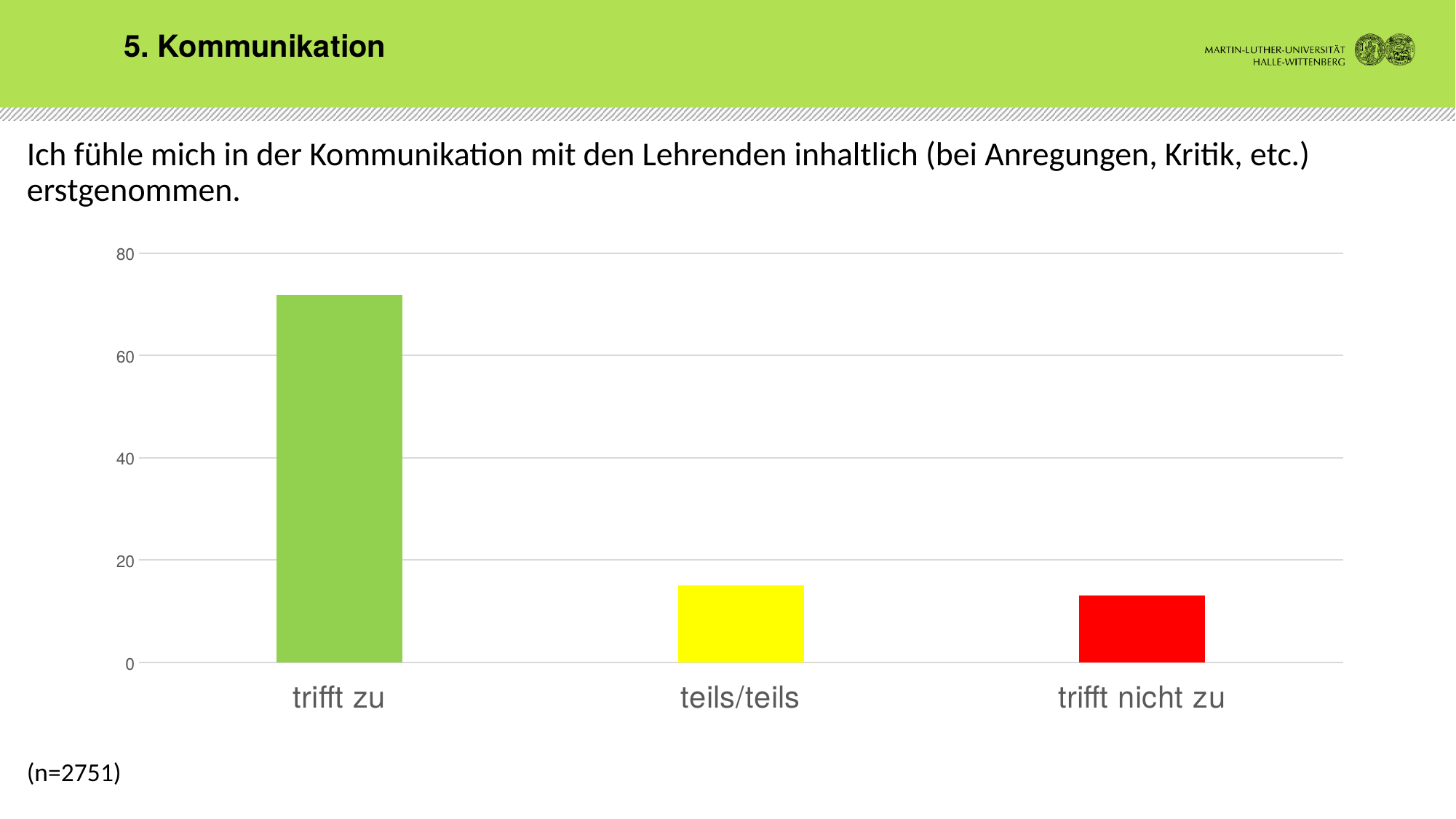

5. Kommunikation

# Ich fühle mich in der Kommunikation mit den Lehrenden inhaltlich (bei Anregungen, Kritik, etc.) erstgenommen. (n=2751)

### Chart

| Category | Datenreihe 1 |
|---|---|
| trifft zu | 71.9 |
| teils/teils | 15.0 |
| trifft nicht zu | 13.0 |